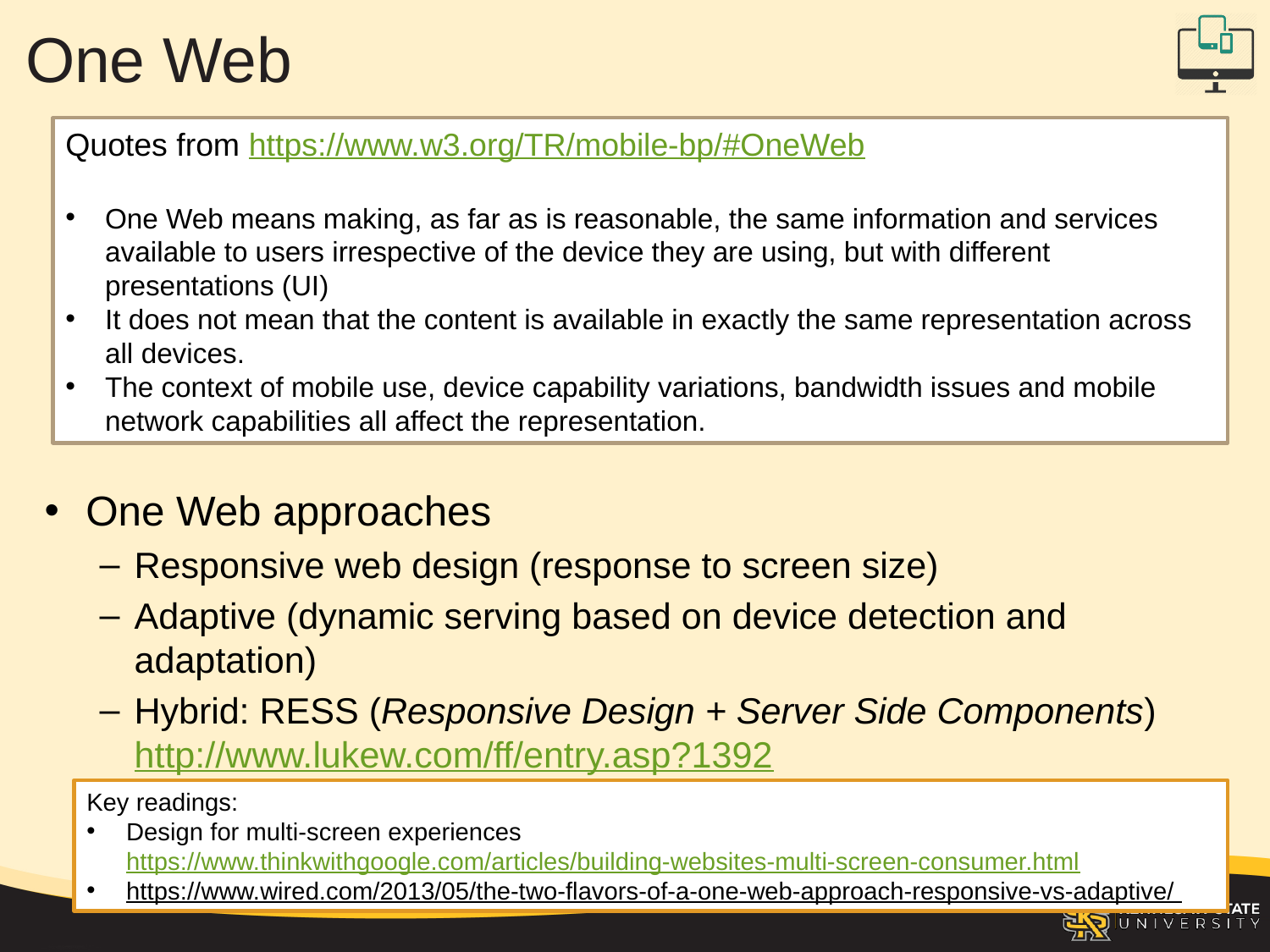

# One Web
Quotes from https://www.w3.org/TR/mobile-bp/#OneWeb

One Web means making, as far as is reasonable, the same information and services available to users irrespective of the device they are using, but with different presentations (UI)
It does not mean that the content is available in exactly the same representation across all devices.
The context of mobile use, device capability variations, bandwidth issues and mobile network capabilities all affect the representation.
One Web approaches
Responsive web design (response to screen size)
Adaptive (dynamic serving based on device detection and adaptation)
Hybrid: RESS (Responsive Design + Server Side Components) http://www.lukew.com/ff/entry.asp?1392
Key readings:
Design for multi-screen experiences https://www.thinkwithgoogle.com/articles/building-websites-multi-screen-consumer.html
https://www.wired.com/2013/05/the-two-flavors-of-a-one-web-approach-responsive-vs-adaptive/